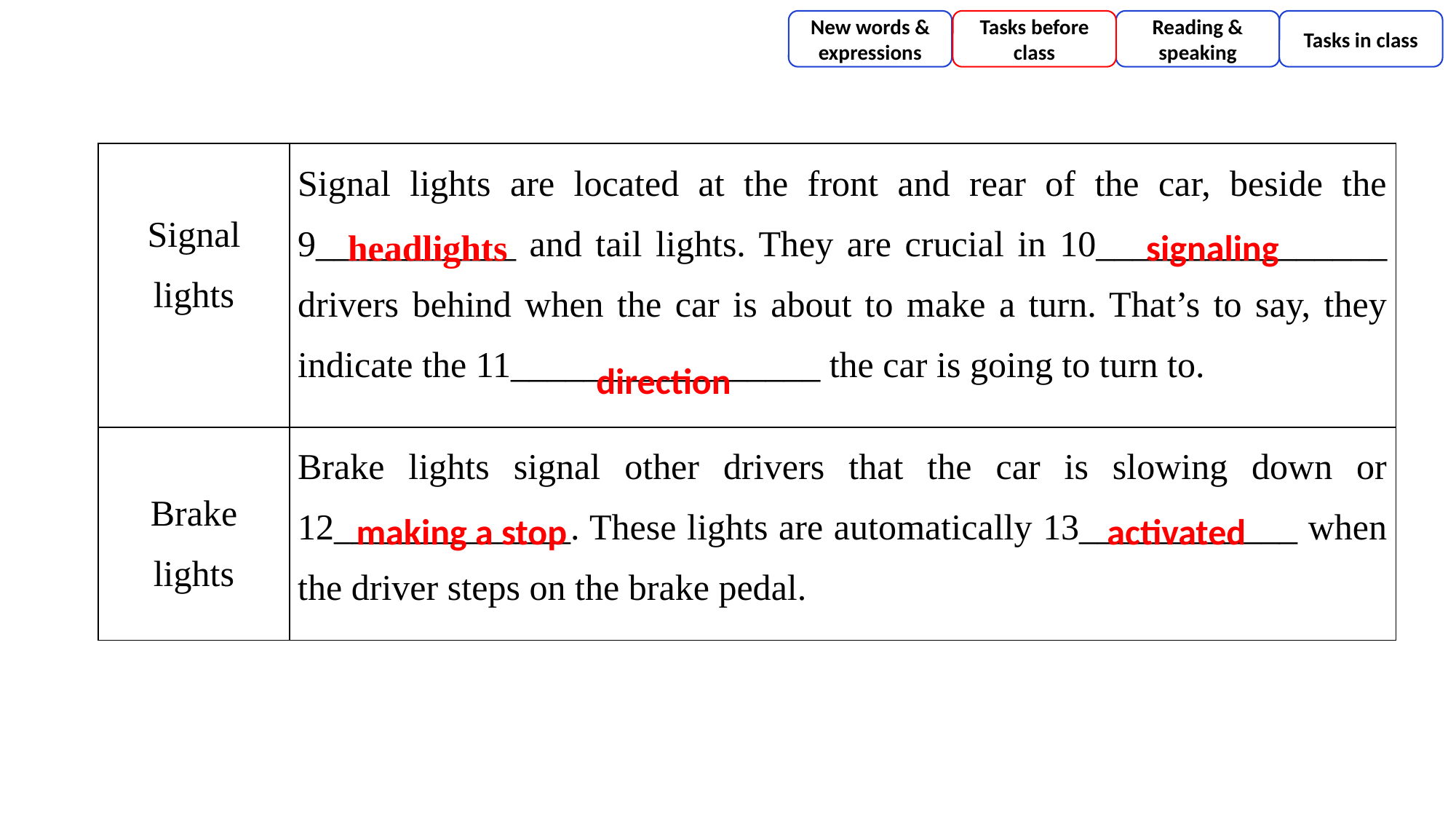

New words & expressions
Tasks before class
Reading & speaking
Tasks in class
| Signal lights Minvan | Signal lights are located at the front and rear of the car, beside the 9\_\_\_\_\_\_\_\_\_\_\_ and tail lights. They are crucial in 10\_\_\_\_\_\_\_\_\_\_\_\_\_\_\_\_ drivers behind when the car is about to make a turn. That’s to say, they indicate the 11\_\_\_\_\_\_\_\_\_\_\_\_\_\_\_\_\_ the car is going to turn to. |
| --- | --- |
| Brake lights | Brake lights signal other drivers that the car is slowing down or 12\_\_\_\_\_\_\_\_\_\_\_\_\_. These lights are automatically 13\_\_\_\_\_\_\_\_\_\_\_\_ when the driver steps on the brake pedal. |
headlights
signaling
direction
making a stop
activated